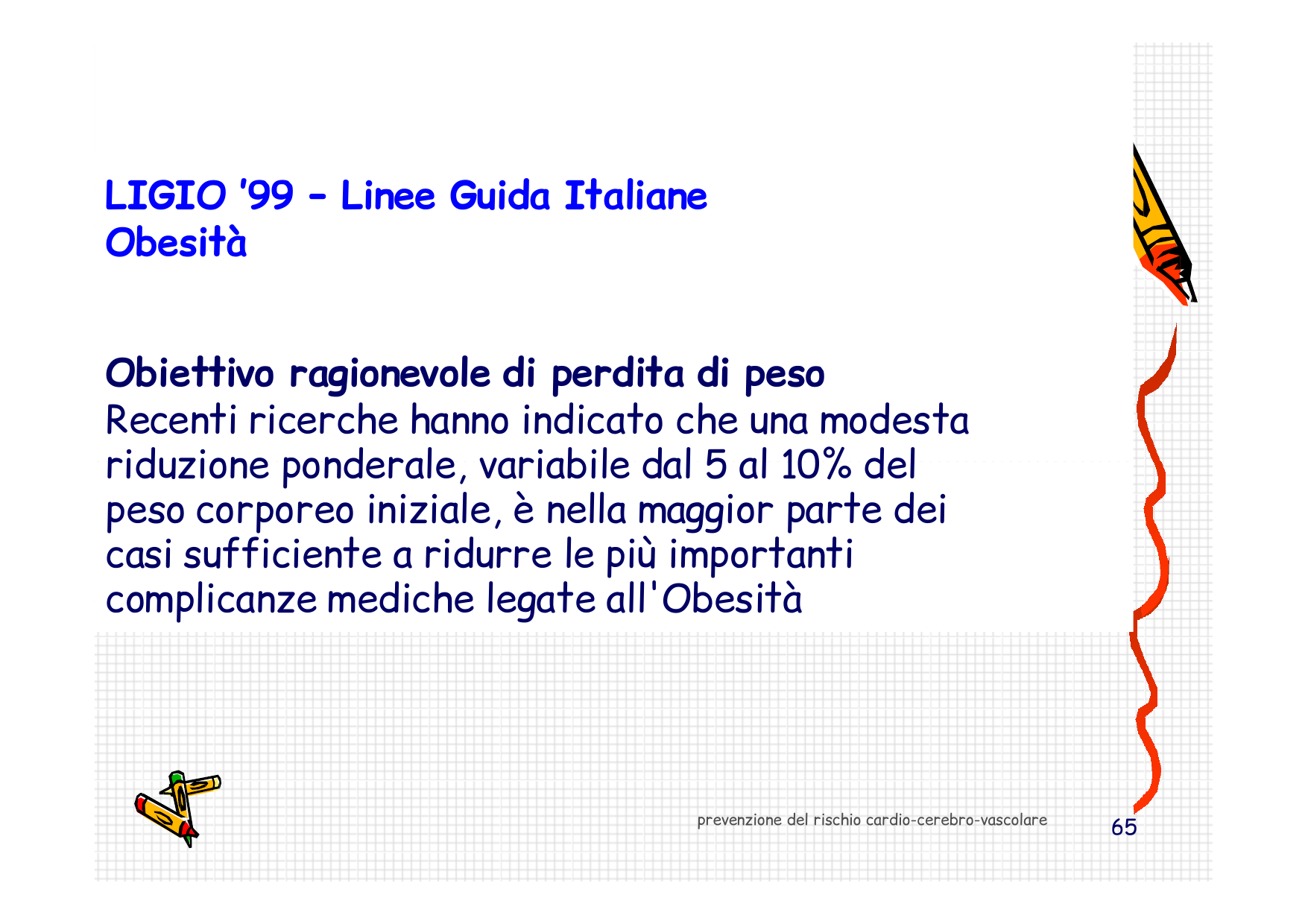

Provincia Milano 1

LIGIO	’99	–	Linee	Guida	Italiane	Obesità

Obiettivo	ragionevole	di	perdita	di	peso
Recenti ricerche hanno indicato che una modesta riduzione ponderale, variabile dal 5 al 10% del peso corporeo iniziale, è nella maggior parte dei casi sufficiente a ridurre le più importanti complicanze mediche legate all'Obesità

prevenzione del rischio cardio-cerebro-vascolare

65